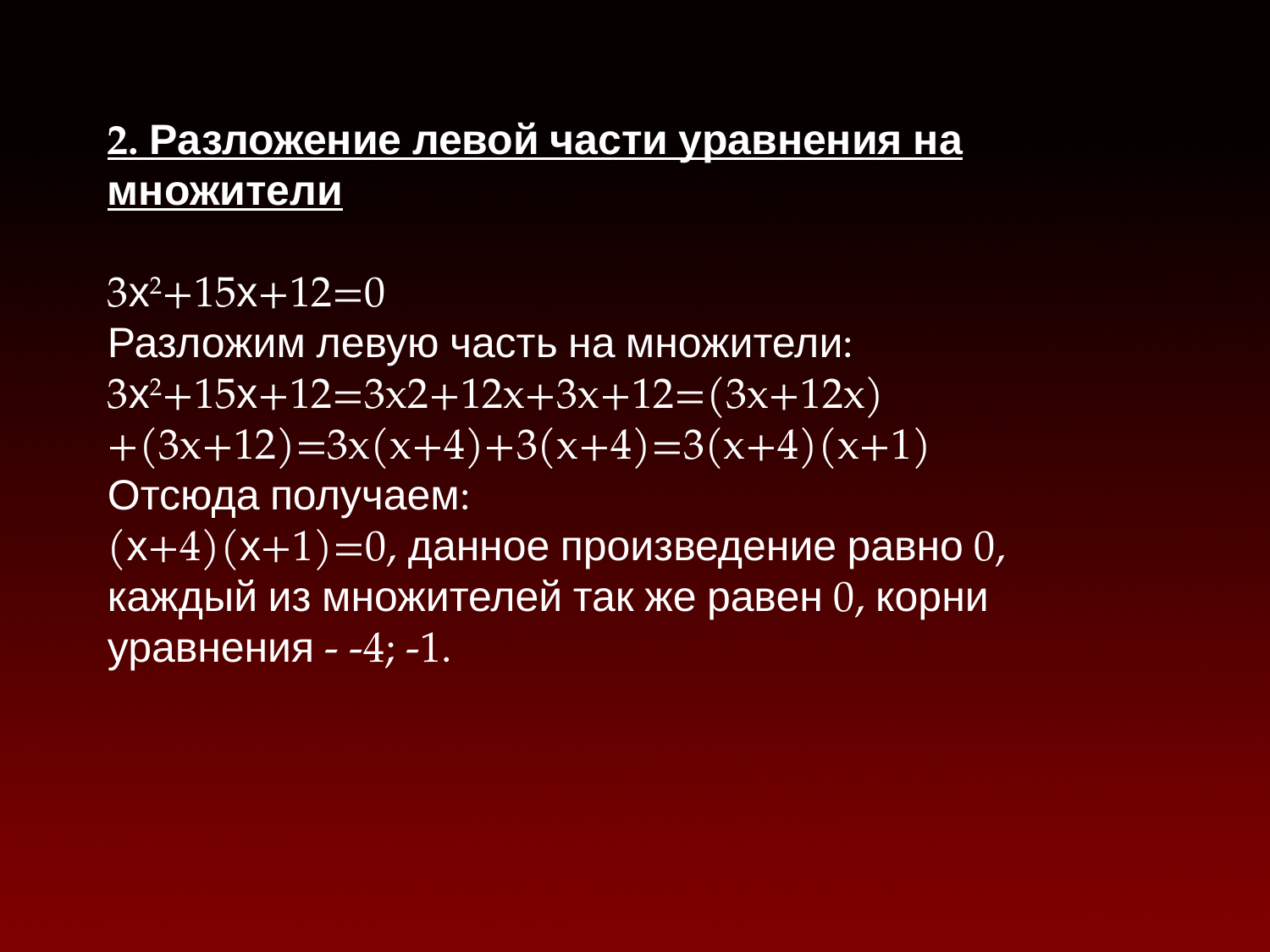

2. Разложение левой части уравнения на множители

3х2+15х+12=0
Разложим левую часть на множители:
3х2+15х+12=3x2+12x+3x+12=(3x+12x)+(3x+12)=3x(x+4)+3(x+4)=3(x+4)(x+1)
Отсюда получаем:
(х+4)(х+1)=0, данное произведение равно 0, каждый из множителей так же равен 0, корни уравнения - -4; -1.